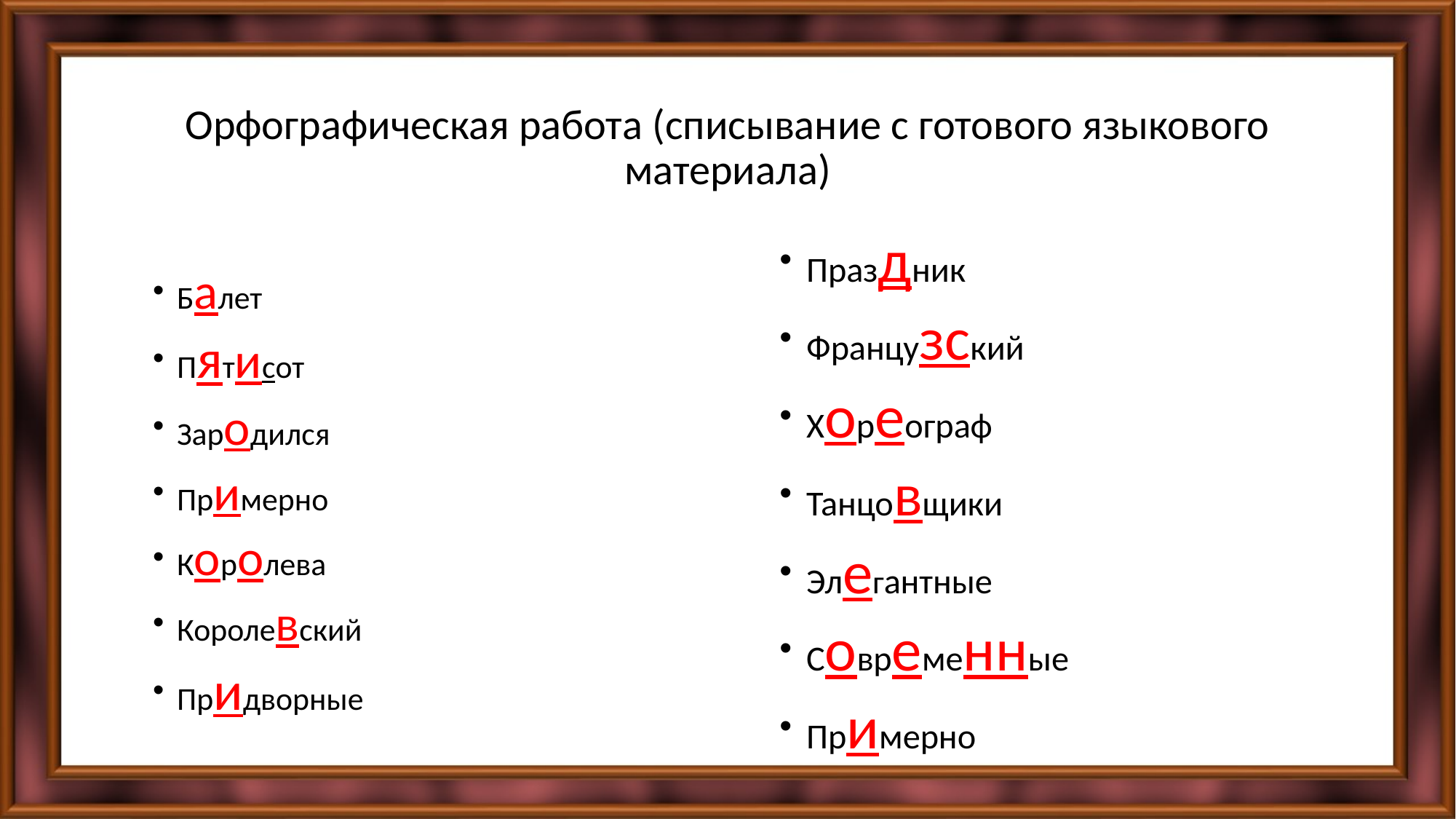

# Орфографическая работа (списывание с готового языкового материала)
Праздник
Французский
Хореограф
Танцовщики
Элегантные
Современные
Примерно
Балет
Пятисот
Зародился
Примерно
Королева
Королевский
Придворные